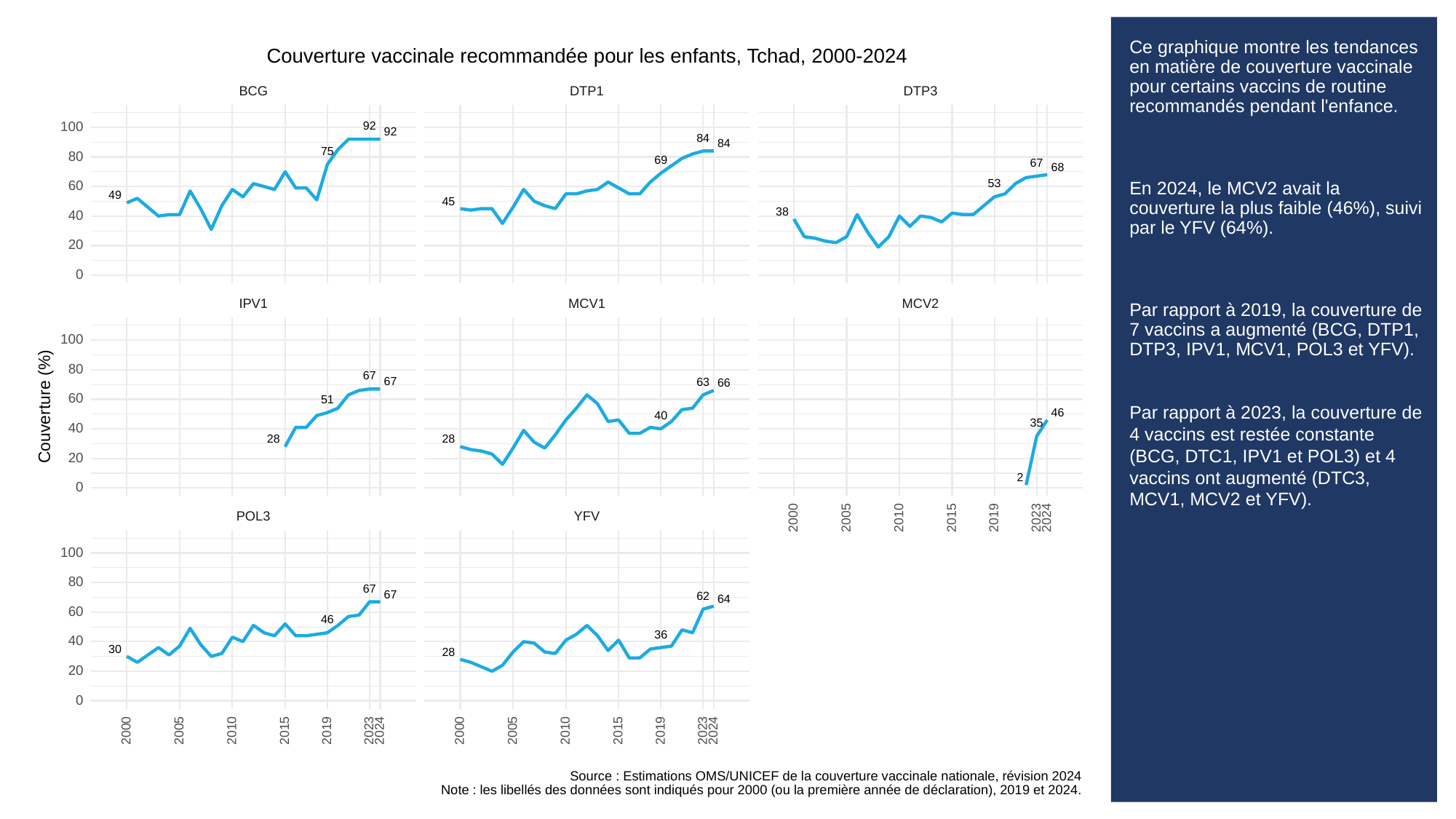

# Ce graphique montre les tendances en matière de couverture vaccinale pour certains vaccins de routine recommandés pendant l'enfance.

En 2024, le MCV2 avait la couverture la plus faible (46%), suivi par le YFV (64%).

Par rapport à 2019, la couverture de 7 vaccins a augmenté (BCG, DTP1, DTP3, IPV1, MCV1, POL3 et YFV).

Par rapport à 2023, la couverture de 4 vaccins est restée constante (BCG, DTC1, IPV1 et POL3) et 4 vaccins ont augmenté (DTC3, MCV1, MCV2 et YFV).

Couverture vaccinale recommandée pour les enfants, Tchad, 2000-2024
BCG
DTP3
DTP1

100
92

92
84

84

75

80
69

67
68

53
60

49
45

38
40

20

0

MCV1
MCV2
IPV1

100

80

67
67
63
66

60
51
Couverture (%)

46
40

35

40

28
28

20

2
0

POL3
YFV
2023
2000
2005
2010
2015
2019
2024

100

80

67
67
62
64

60

46

36
40

30
28

20

0

2023
2023
2000
2005
2010
2015
2019
2024
2000
2005
2010
2015
2019
2024
Source : Estimations OMS/UNICEF de la couverture vaccinale nationale, révision 2024
Note : les libellés des données sont indiqués pour 2000 (ou la première année de déclaration), 2019 et 2024.